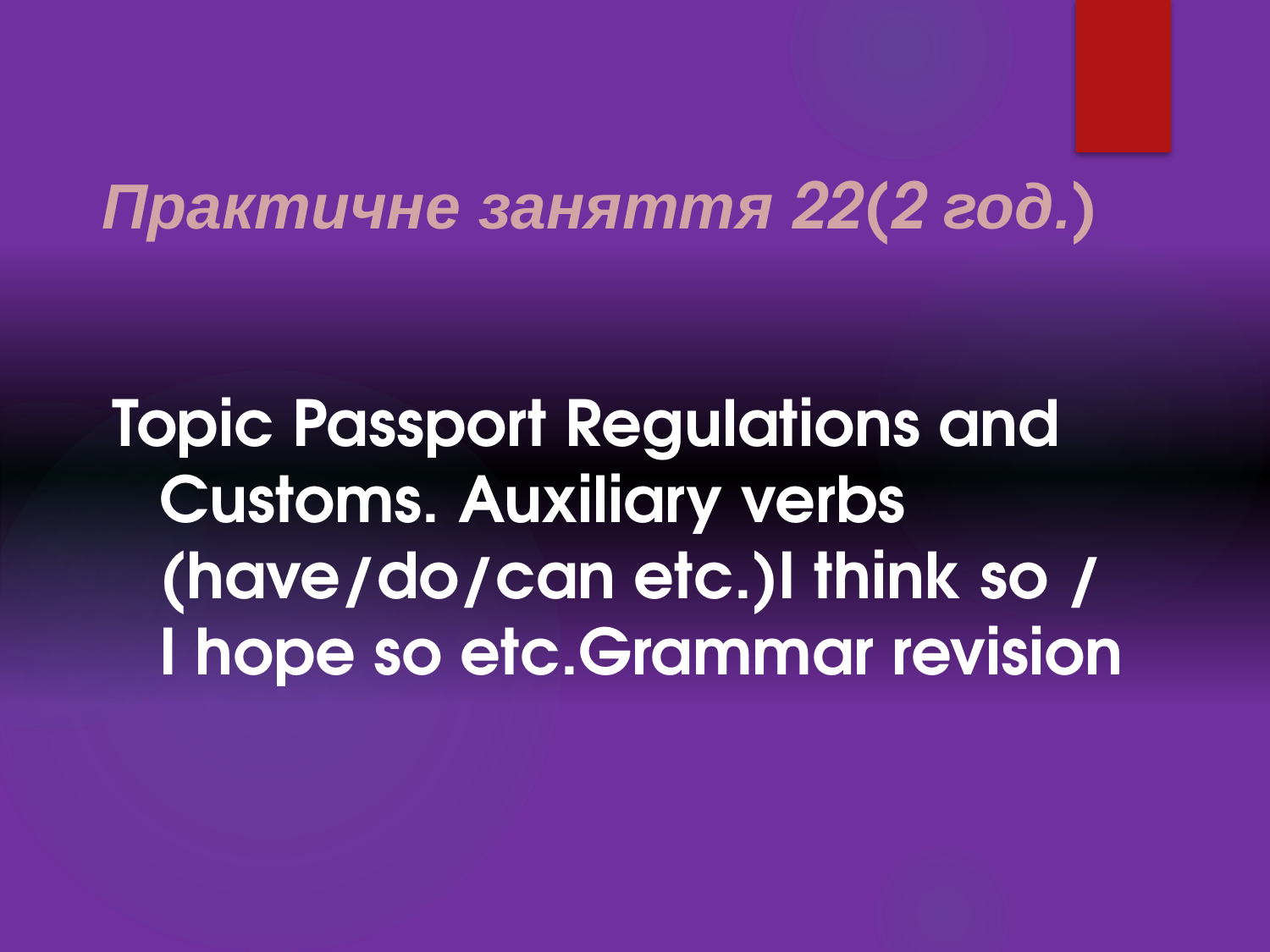

# Практичне заняття 22(2 год.)
Topic Passport Regulations and Customs. Auxiliary verbs (have/do/can etc.)I think so / I hope so etc.Grammar revision